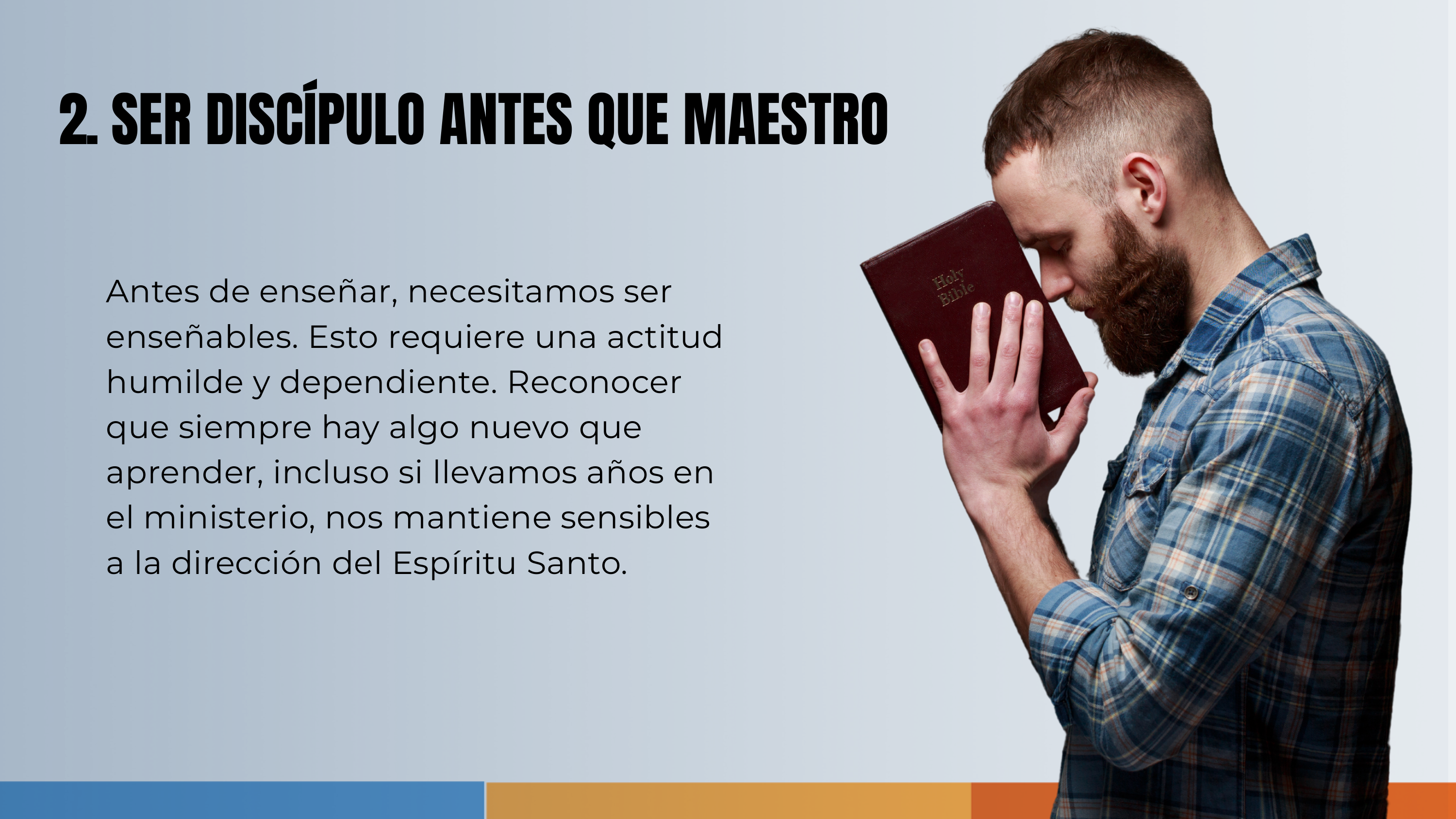

2. SER DISCÍPULO ANTES QUE MAESTRO
Antes de enseñar, necesitamos ser enseñables. Esto requiere una actitud humilde y dependiente. Reconocer que siempre hay algo nuevo que aprender, incluso si llevamos años en el ministerio, nos mantiene sensibles a la dirección del Espíritu Santo.